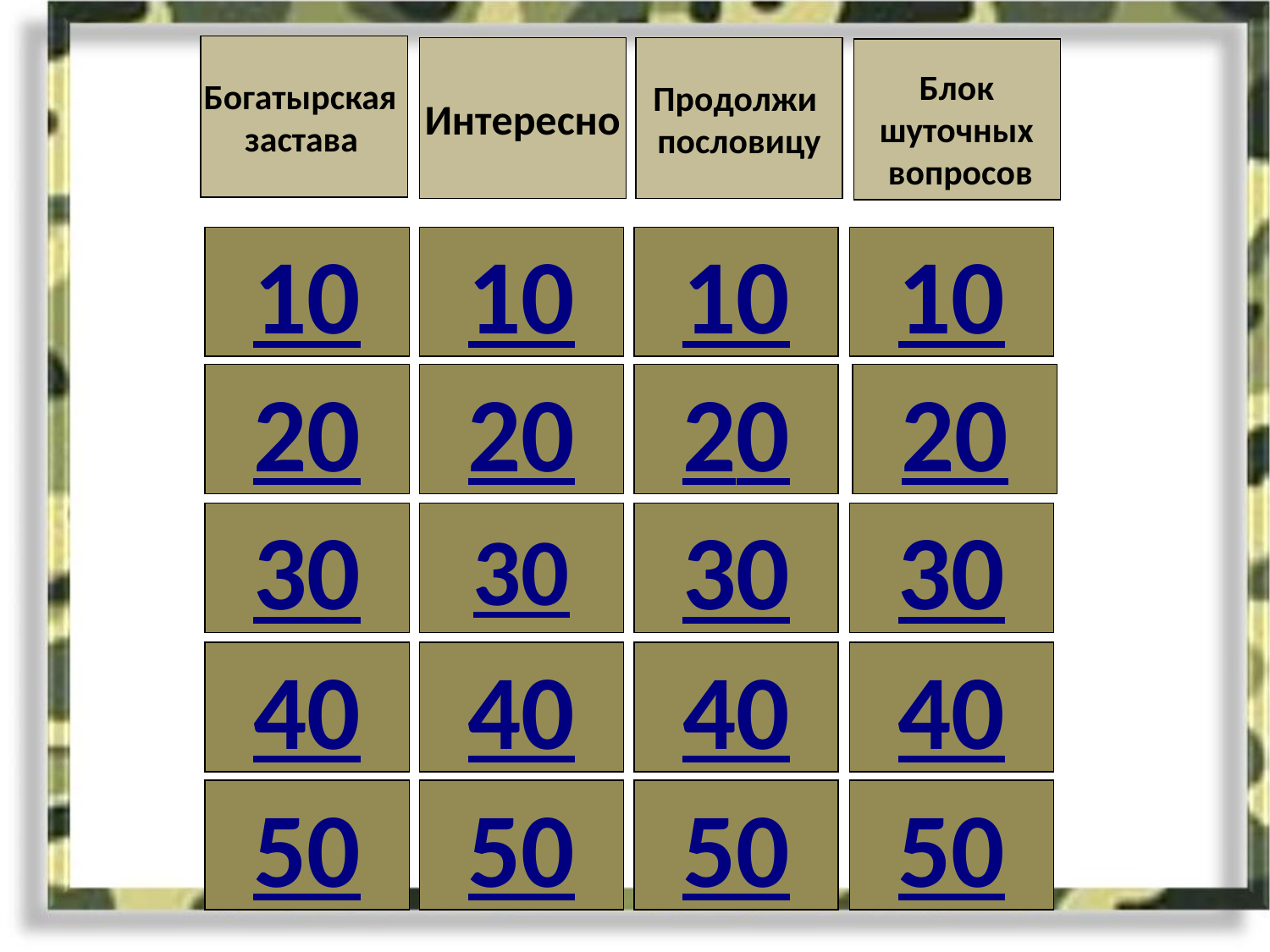

Богатырская
застава
Интересно
Продолжи
пословицу

Блок
шуточных
вопросов
10
10
10
10
20
20
20
20
30
30
30
30
40
40
40
40
50
50
50
50